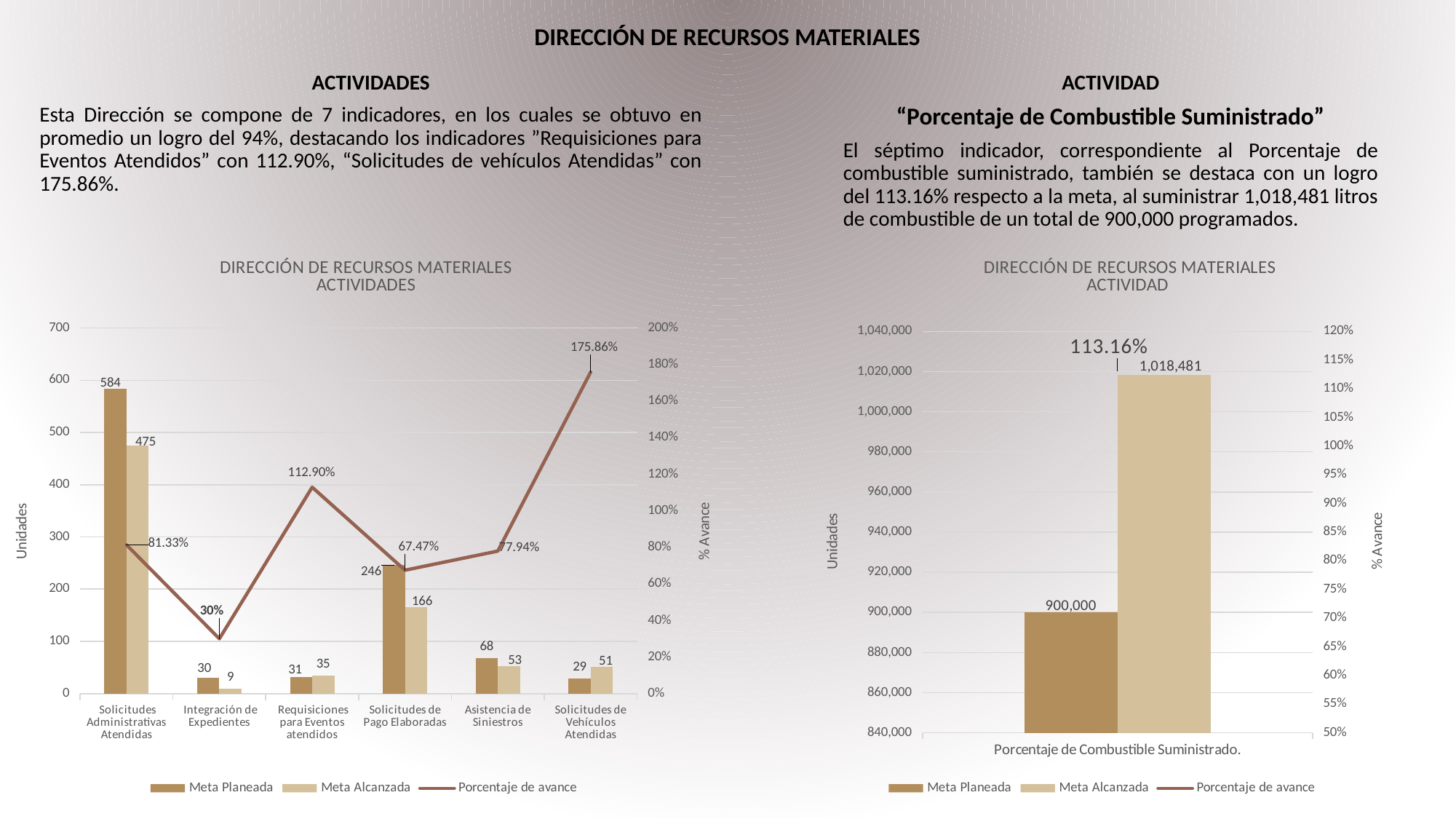

DIRECCIÓN DE RECURSOS MATERIALES

ACTIVIDADES
Esta Dirección se compone de 7 indicadores, en los cuales se obtuvo en promedio un logro del 94%, destacando los indicadores ”Requisiciones para Eventos Atendidos” con 112.90%, “Solicitudes de vehículos Atendidas” con 175.86%.

ACTIVIDAD
“Porcentaje de Combustible Suministrado”
El séptimo indicador, correspondiente al Porcentaje de combustible suministrado, también se destaca con un logro del 113.16% respecto a la meta, al suministrar 1,018,481 litros de combustible de un total de 900,000 programados.

### Chart: DIRECCIÓN DE RECURSOS MATERIALES
ACTIVIDADES

| Category | Meta Planeada | Meta Alcanzada |  |
|---|---|---|---|
|  Solicitudes Administrativas Atendidas | 584.0 | 475.0 | 0.8133561643835616 |
|  Integración de Expedientes | 30.0 | 9.0 | 0.3 |
|  Requisiciones para Eventos atendidos | 31.0 | 35.0 | 1.1290322580645162 |
| Solicitudes de Pago Elaboradas | 246.0 | 166.0 | 0.6747967479674797 |
| Asistencia de Siniestros | 68.0 | 53.0 | 0.7794117647058824 |
| Solicitudes de Vehículos Atendidas | 29.0 | 51.0 | 1.7586206896551724 |

### Chart: DIRECCIÓN DE RECURSOS MATERIALES
ACTIVIDAD

| Category | Meta Planeada | Meta Alcanzada |  |
|---|---|---|---|
| Porcentaje de Combustible Suministrado. | 900000.0 | 1018481.0 | 1.1316455555555556 |